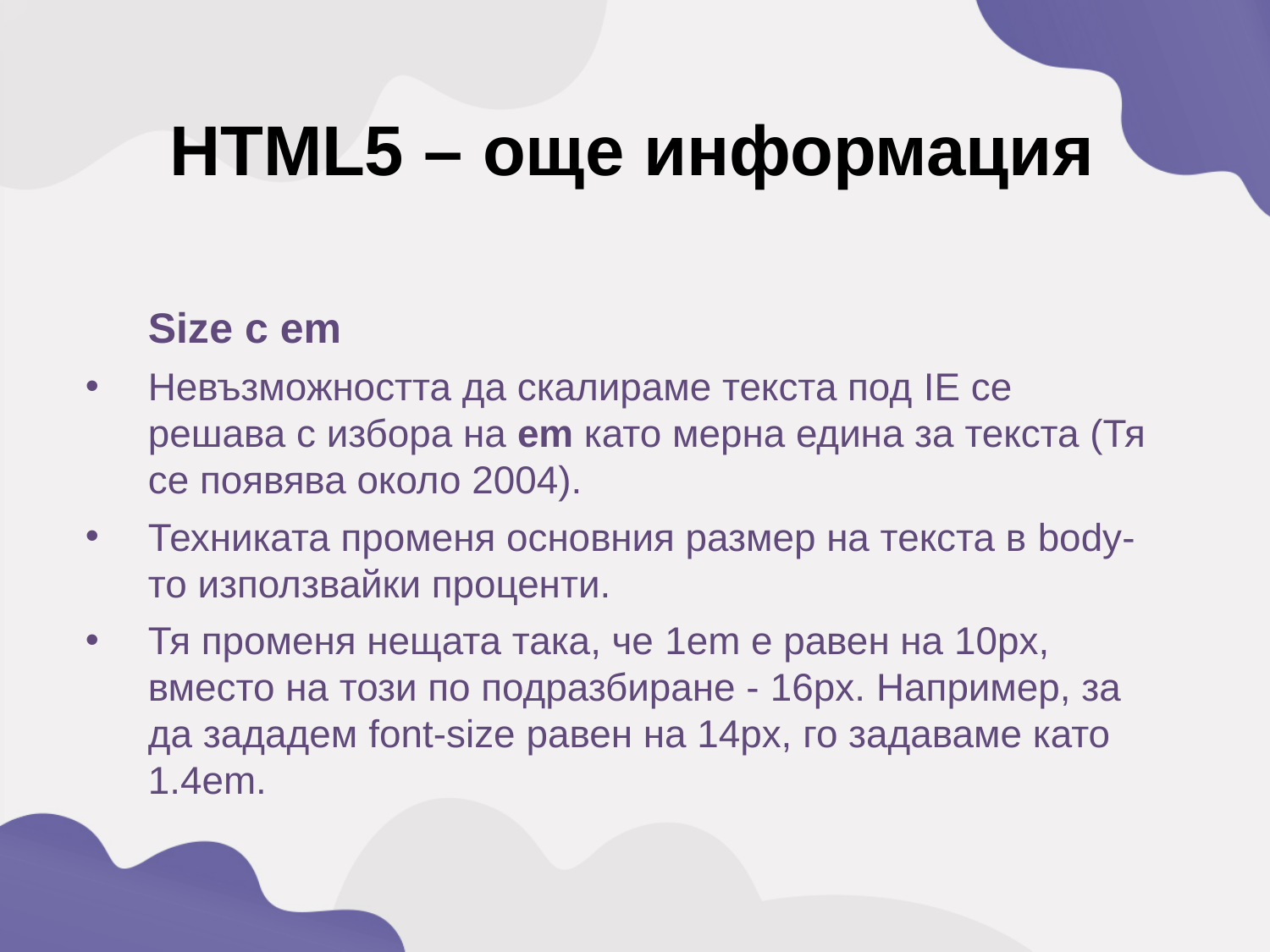

HTML5 – още информация

	Sizе с еm
Невъзможността да скалираме текста под IE се решава с избора на em като мерна едина за текста (Тя се появява около 2004).
Техниката променя основния размер на текста в body-то използвайки проценти.
Тя променя нещата така, че 1em е равен на 10px, вместо на този по подразбиране - 16px. Например, за да зададем font-size равен на 14px, го задаваме като 1.4em.